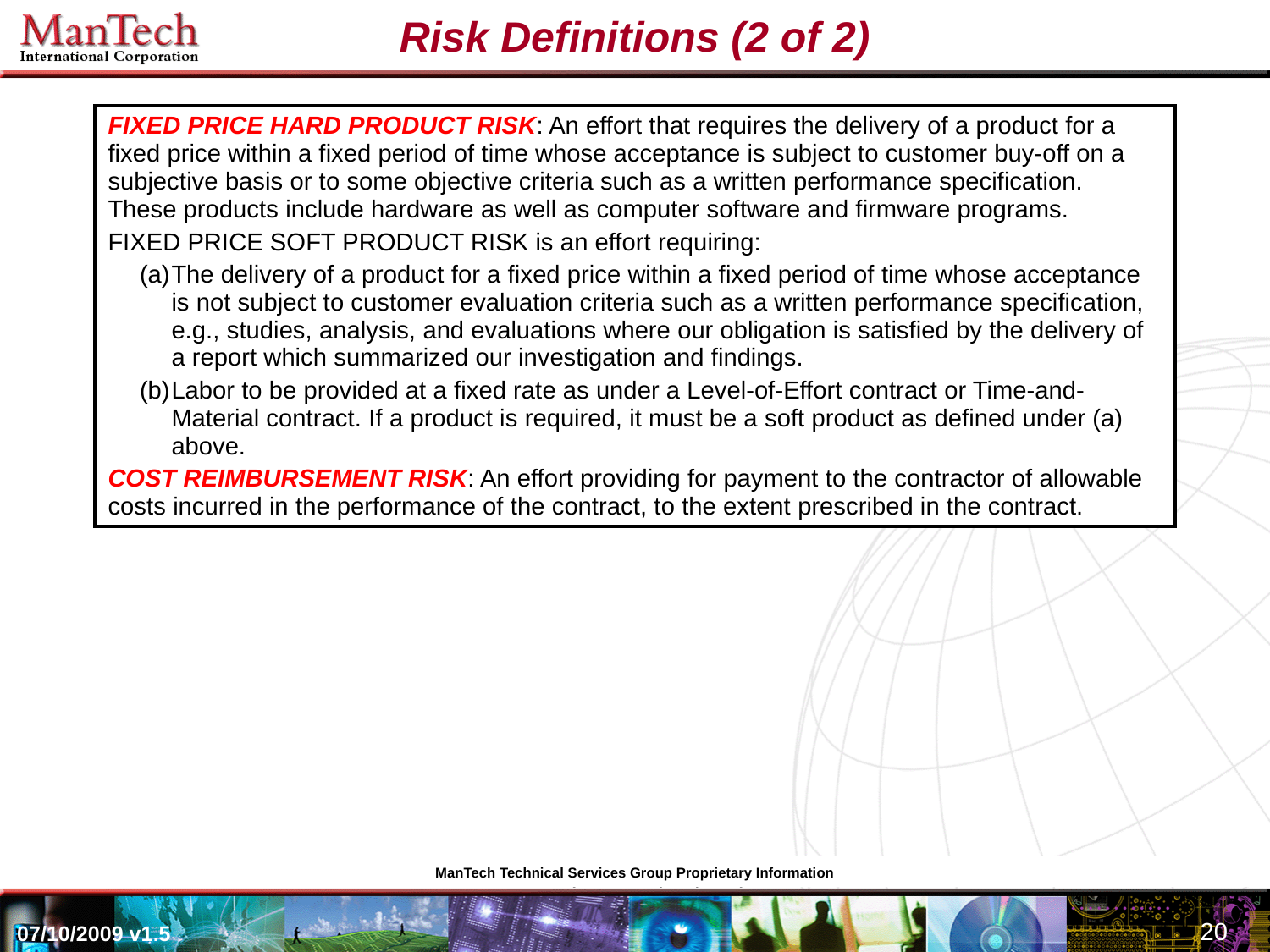

Risk Definitions (2 of 2)
| FIXED PRICE HARD PRODUCT RISK: An effort that requires the delivery of a product for a fixed price within a fixed period of time whose acceptance is subject to customer buy-off on a subjective basis or to some objective criteria such as a written performance specification. These products include hardware as well as computer software and firmware programs. FIXED PRICE SOFT PRODUCT RISK is an effort requiring: The delivery of a product for a fixed price within a fixed period of time whose acceptance is not subject to customer evaluation criteria such as a written performance specification, e.g., studies, analysis, and evaluations where our obligation is satisfied by the delivery of a report which summarized our investigation and findings. Labor to be provided at a fixed rate as under a Level-of-Effort contract or Time-and-Material contract. If a product is required, it must be a soft product as defined under (a) above. COST REIMBURSEMENT RISK: An effort providing for payment to the contractor of allowable costs incurred in the performance of the contract, to the extent prescribed in the contract. |
| --- |
ManTech Technical Services Group Proprietary Information